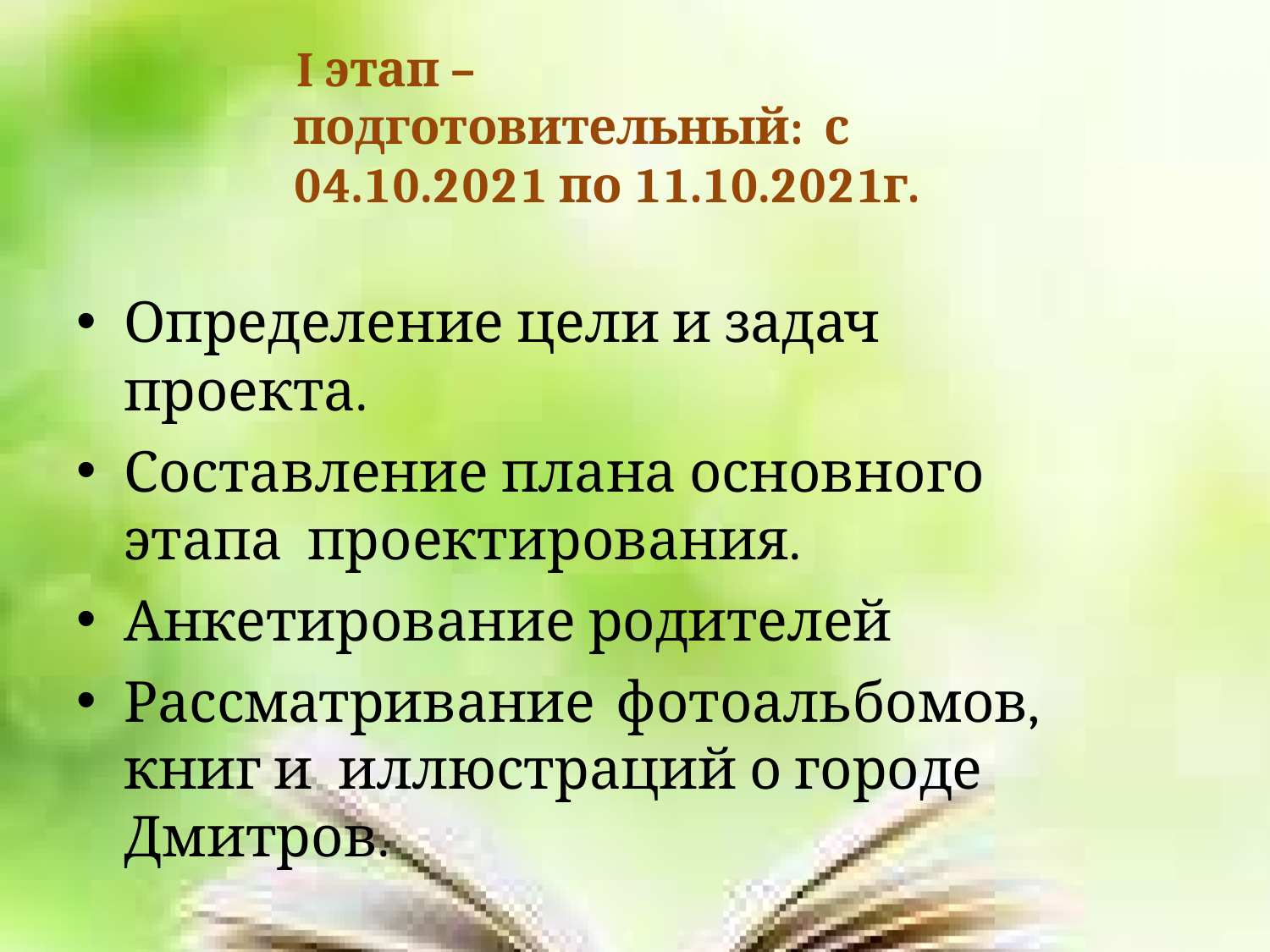

I этап – подготовительный:  с 04.10.2021 по 11.10.2021г.

Определение цели и задач проекта.
Составление плана основного этапа  проектирования.
Анкетирование родителей
Рассматривание	фотоальбомов, книг и  иллюстраций о городе Дмитров.